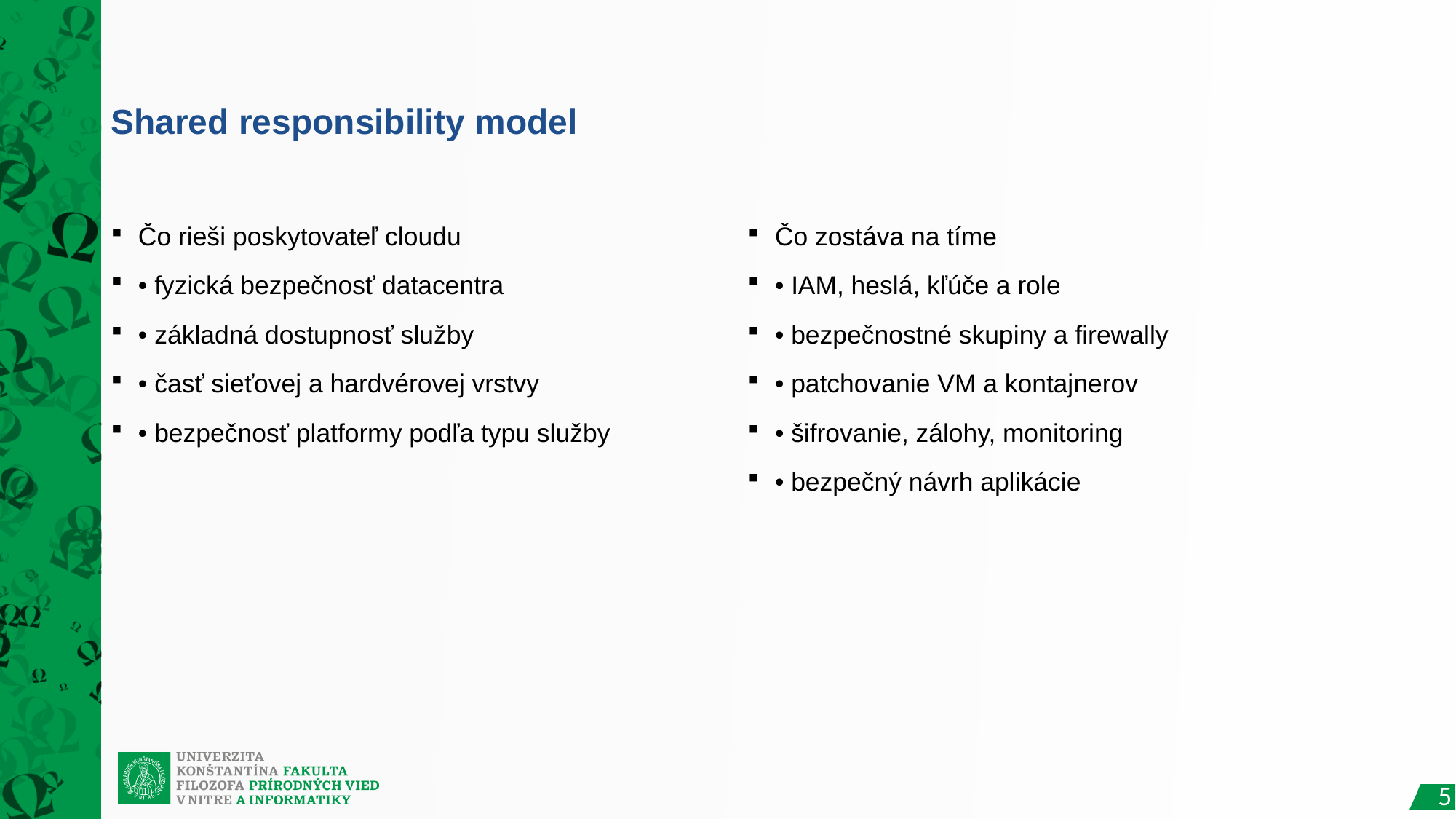

# Shared responsibility model
Čo rieši poskytovateľ cloudu
• fyzická bezpečnosť datacentra
• základná dostupnosť služby
• časť sieťovej a hardvérovej vrstvy
• bezpečnosť platformy podľa typu služby
Čo zostáva na tíme
• IAM, heslá, kľúče a role
• bezpečnostné skupiny a firewally
• patchovanie VM a kontajnerov
• šifrovanie, zálohy, monitoring
• bezpečný návrh aplikácie